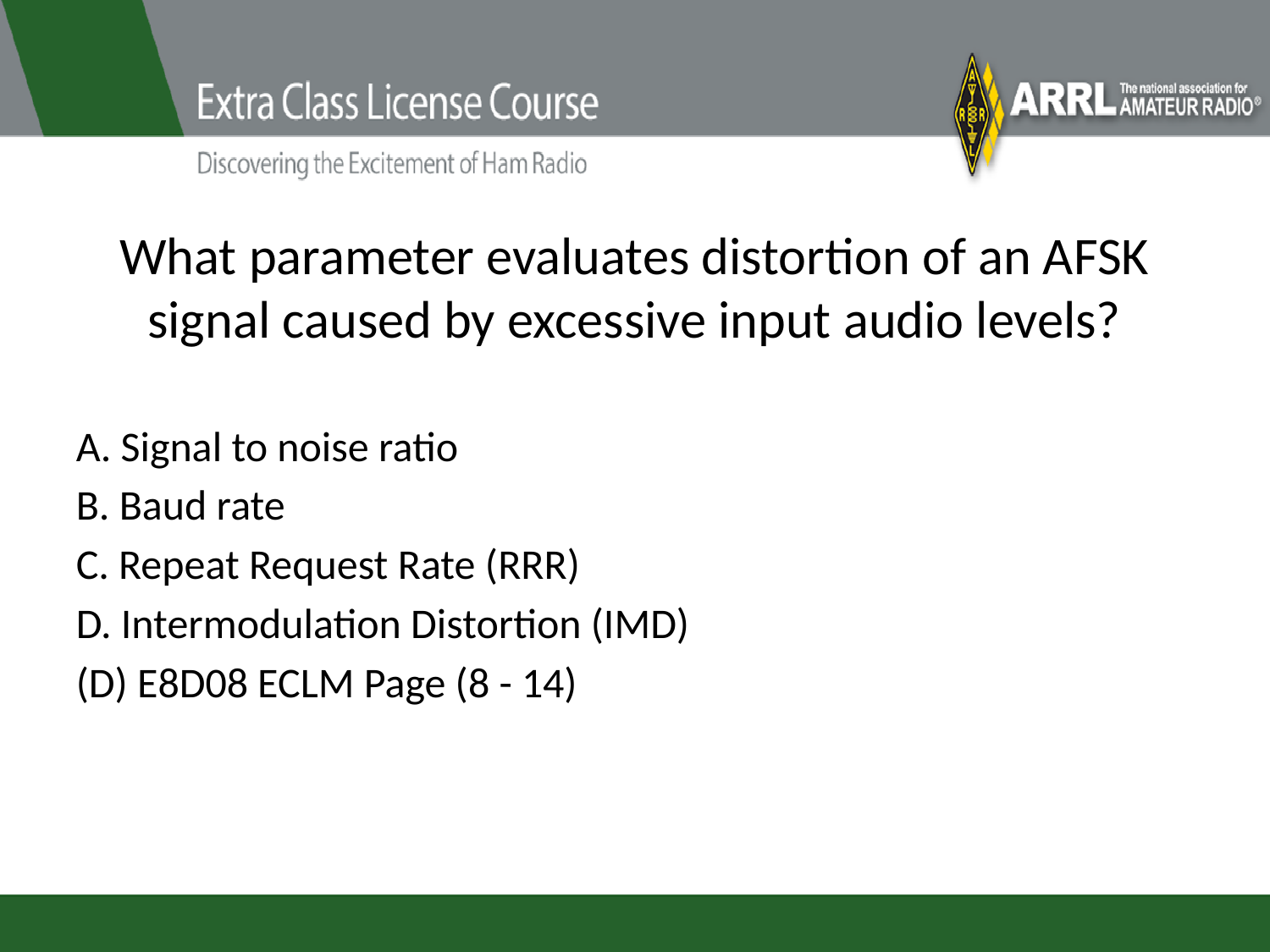

# What parameter evaluates distortion of an AFSK signal caused by excessive input audio levels?
A. Signal to noise ratio
B. Baud rate
C. Repeat Request Rate (RRR)
D. Intermodulation Distortion (IMD)
(D) E8D08 ECLM Page (8 - 14)